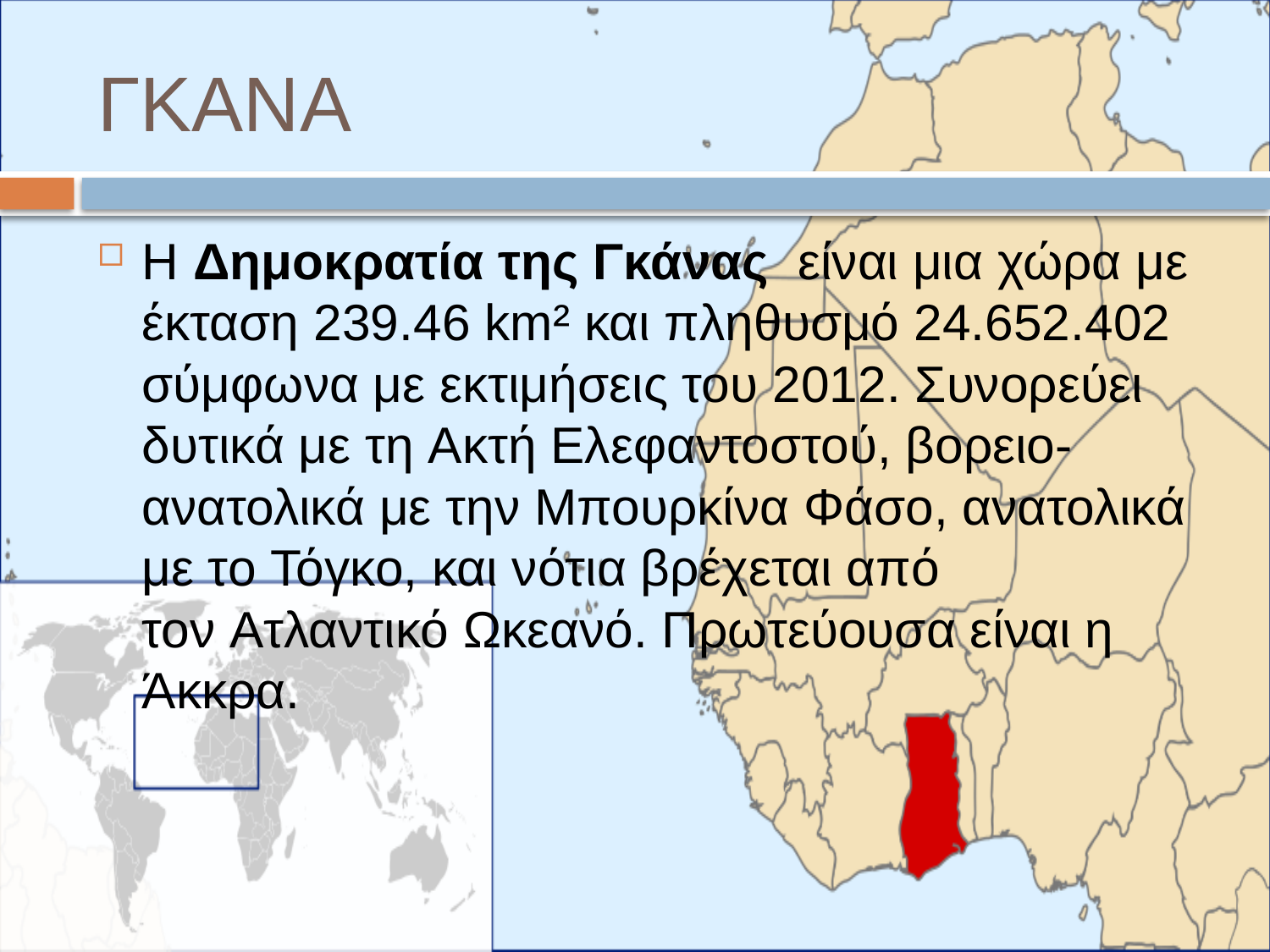

# ΓΚΑΝΑ
Η Δημοκρατία της Γκάνας  είναι μια χώρα με έκταση 239.46 km² και πληθυσμό 24.652.402 σύμφωνα με εκτιμήσεις του 2012. Συνορεύει δυτικά με τη Ακτή Ελεφαντοστού, βορειο-ανατολικά με την Μπουρκίνα Φάσο, ανατολικά με το Τόγκο, και νότια βρέχεται από τον Ατλαντικό Ωκεανό. Πρωτεύουσα είναι η Άκκρα.